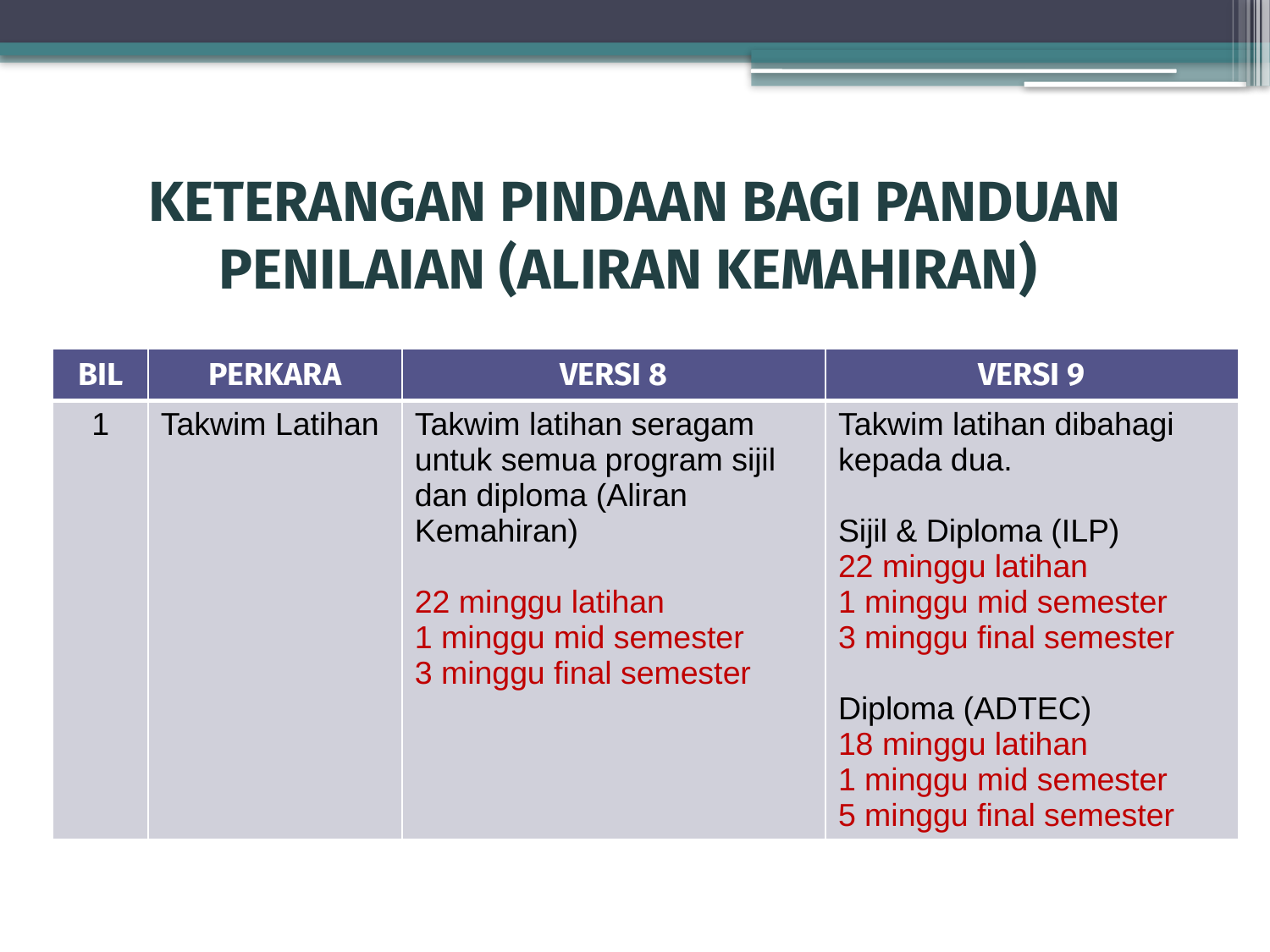

# KETERANGAN PINDAAN BAGI PANDUAN PENILAIAN (ALIRAN KEMAHIRAN)
| BIL | PERKARA | VERSI 8 | VERSI 9 |
| --- | --- | --- | --- |
| 1 | Takwim Latihan | Takwim latihan seragam untuk semua program sijil dan diploma (Aliran Kemahiran) 22 minggu latihan 1 minggu mid semester 3 minggu final semester | Takwim latihan dibahagi kepada dua. Sijil & Diploma (ILP) 22 minggu latihan 1 minggu mid semester 3 minggu final semester Diploma (ADTEC) 18 minggu latihan 1 minggu mid semester 5 minggu final semester |